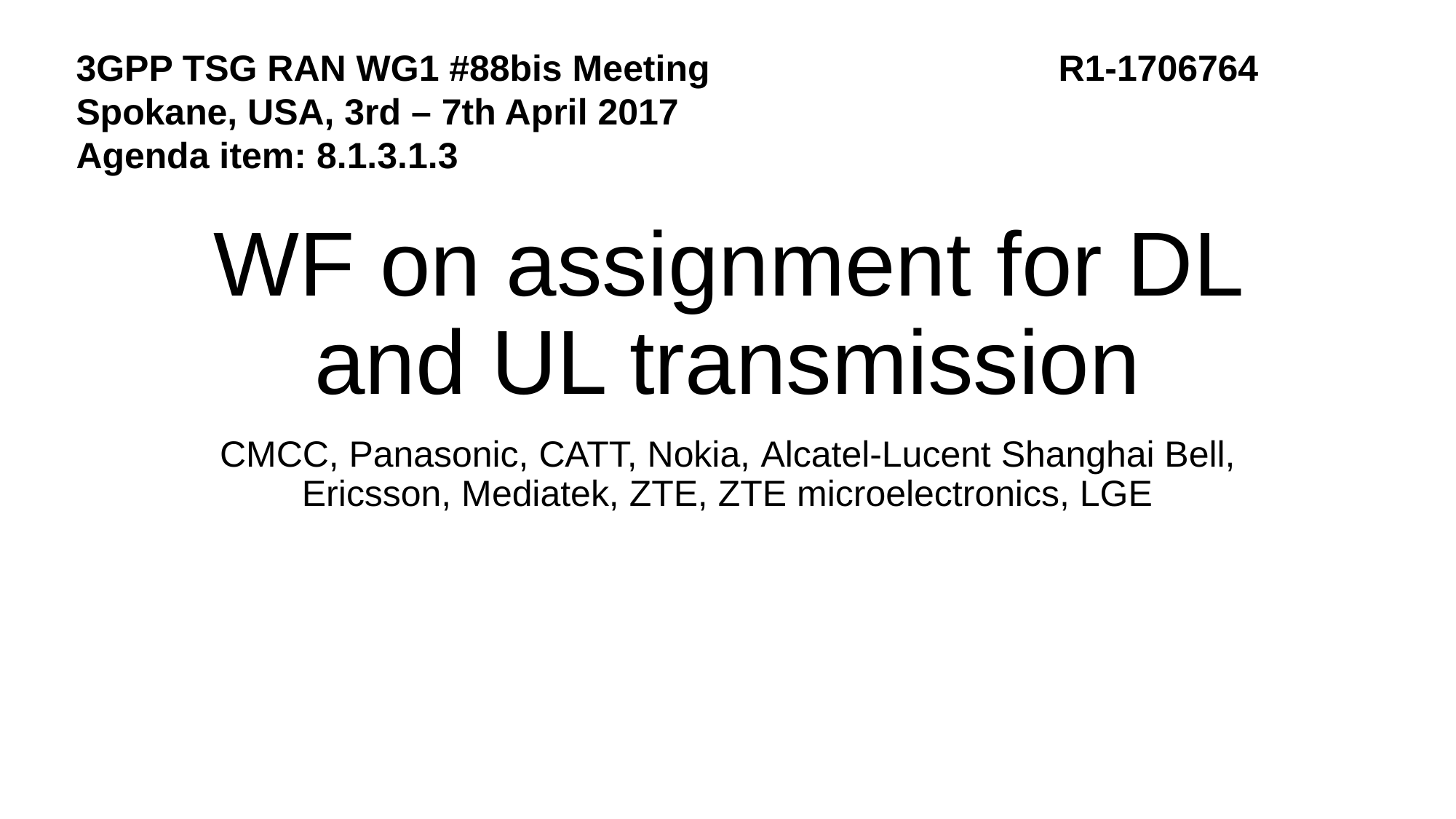

3GPP TSG RAN WG1 #88bis Meeting				R1-1706764
Spokane, USA, 3rd – 7th April 2017
Agenda item: 8.1.3.1.3
# WF on assignment for DL and UL transmission
CMCC, Panasonic, CATT, Nokia, Alcatel-Lucent Shanghai Bell, Ericsson, Mediatek, ZTE, ZTE microelectronics, LGE